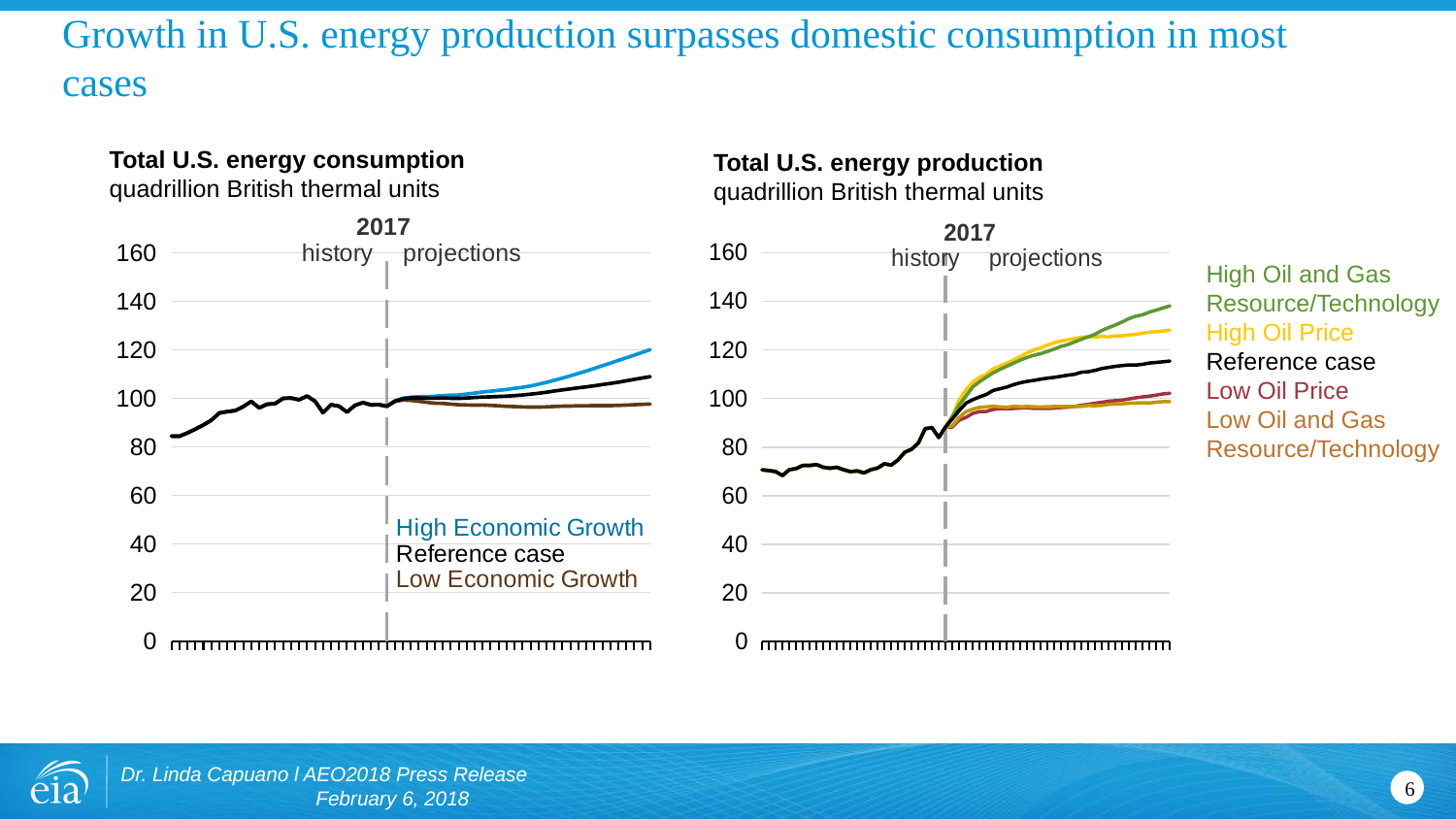

# Growth in U.S. energy production surpasses domestic consumption in most cases
Total U.S. energy consumption
quadrillion British thermal units
Total U.S. energy production
quadrillion British thermal units

### Chart

| Category | High Economic Growth | Low Economic Growth | Reference case |
|---|---|---|---|
| 1990 | 84.484454 | 84.484454 | 84.484454 |
| 1991 | 84.437218 | 84.437218 | 84.437218 |
| 1992 | 85.782168 | 85.782168 | 85.782168 |
| 1993 | 87.365429 | 87.365429 | 87.365429 |
| 1994 | 89.087342 | 89.087342 | 89.087342 |
| 1995 | 91.030614 | 91.030614 | 91.030614 |
| 1996 | 94.02053 | 94.02053 | 94.02053 |
| 1997 | 94.60034 | 94.60034 | 94.60034 |
| 1998 | 95.017738 | 95.017738 | 95.017738 |
| 1999 | 96.648394 | 96.648394 | 96.648394 |
| 2000 | 98.816549 | 98.816549 | 98.816549 |
| 2001 | 96.169673 | 96.169673 | 96.169673 |
| 2002 | 97.643483 | 97.643483 | 97.643483 |
| 2003 | 97.91751 | 97.91751 | 97.91751 |
| 2004 | 100.089709 | 100.089709 | 100.089709 |
| 2005 | 100.187732 | 100.187732 | 100.187732 |
| 2006 | 99.484506 | 99.484506 | 99.484506 |
| 2007 | 101.014775 | 101.014775 | 101.014775 |
| 2008 | 98.89079 | 98.89079 | 98.89079 |
| 2009 | 94.11766 | 94.11766 | 94.11766 |
| 2010 | 97.444109 | 97.444109 | 97.444109 |
| 2011 | 96.846712 | 96.846712 | 96.846712 |
| 2012 | 94.411942 | 94.411942 | 94.411942 |
| 2013 | 97.163516 | 97.163516 | 97.163516 |
| 2014 | 98.322521 | 98.322521 | 98.322521 |
| 2015 | 97.367832 | 97.367832 | 97.367832 |
| 2016 | 97.472638 | 97.472638 | 97.472638 |
| 2017 | 96.797859 | 96.794167 | 96.804192 |
| 2018 | 98.826584 | 98.774094 | 99.003532 |
| 2019 | 100.136703 | 99.372673 | 99.916527 |
| 2020 | 100.560326 | 99.225159 | 100.256256 |
| 2021 | 100.752716 | 98.845886 | 100.236343 |
| 2022 | 100.798927 | 98.42585 | 100.159935 |
| 2023 | 100.924004 | 98.039444 | 100.125069 |
| 2024 | 101.190407 | 98.009117 | 100.233665 |
| 2025 | 101.370117 | 97.692657 | 100.103081 |
| 2026 | 101.460114 | 97.431068 | 100.052597 |
| 2027 | 101.861862 | 97.347618 | 100.200089 |
| 2028 | 102.234047 | 97.277267 | 100.430008 |
| 2029 | 102.690926 | 97.310692 | 100.603012 |
| 2030 | 103.006165 | 97.163986 | 100.697784 |
| 2031 | 103.376457 | 97.004005 | 100.835434 |
| 2032 | 103.717873 | 96.779053 | 100.978966 |
| 2033 | 104.207214 | 96.683044 | 101.200478 |
| 2034 | 104.610886 | 96.54464 | 101.454781 |
| 2035 | 105.155914 | 96.457397 | 101.801956 |
| 2036 | 105.909294 | 96.457367 | 102.149223 |
| 2037 | 106.637123 | 96.561325 | 102.595444 |
| 2038 | 107.554001 | 96.734711 | 103.106865 |
| 2039 | 108.428986 | 96.832771 | 103.549149 |
| 2040 | 109.35713200000001 | 96.888634 | 103.977875 |
| 2041 | 110.34803 | 97.007988 | 104.416901 |
| 2042 | 111.340569 | 97.027191 | 104.79599 |
| 2043 | 112.405418 | 97.067314 | 105.261253 |
| 2044 | 113.520164 | 97.06797 | 105.74189 |
| 2045 | 114.565605 | 97.07914 | 106.220337 |
| 2046 | 115.712578 | 97.16729 | 106.729202 |
| 2047 | 116.77182 | 97.2957 | 107.308517 |
| 2048 | 117.891823 | 97.464661 | 107.896683 |
| 2049 | 119.03466 | 97.587845 | 108.475639 |
| 2050 | 120.155479 | 97.710114 | 109.026733 |

### Chart

| Category | Low Oil Price | High Oil Price | High Oil and Gas Resource and Technology | Low Oil and Gas Resource and Technology | Reference case |
|---|---|---|---|---|---|
| 1990 | 70.703966 | 70.703966 | 70.703966 | 70.703966 | 70.703966 |
| 1991 | 70.361632 | 70.361632 | 70.361632 | 70.361632 | 70.361632 |
| 1992 | 69.954806 | 69.954806 | 69.954806 | 69.954806 | 69.954806 |
| 1993 | 68.314475 | 68.314475 | 68.314475 | 68.314475 | 68.314475 |
| 1994 | 70.724641 | 70.724641 | 70.724641 | 70.724641 | 70.724641 |
| 1995 | 71.172861 | 71.172861 | 71.172861 | 71.172861 | 71.172861 |
| 1996 | 72.484766 | 72.484766 | 72.484766 | 72.484766 | 72.484766 |
| 1997 | 72.470469 | 72.470469 | 72.470469 | 72.470469 | 72.470469 |
| 1998 | 72.874599 | 72.874599 | 72.874599 | 72.874599 | 72.874599 |
| 1999 | 71.740293 | 71.740293 | 71.740293 | 71.740293 | 71.740293 |
| 2000 | 71.330004 | 71.330004 | 71.330004 | 71.330004 | 71.330004 |
| 2001 | 71.73193 | 71.73193 | 71.73193 | 71.73193 | 71.73193 |
| 2002 | 70.709952 | 70.709952 | 70.709952 | 70.709952 | 70.709952 |
| 2003 | 69.934813 | 69.934813 | 69.934813 | 69.934813 | 69.934813 |
| 2004 | 70.22766 | 70.22766 | 70.22766 | 70.22766 | 70.22766 |
| 2005 | 69.430709 | 69.430709 | 69.430709 | 69.430709 | 69.430709 |
| 2006 | 70.734537 | 70.734537 | 70.734537 | 70.734537 | 70.734537 |
| 2007 | 71.397718 | 71.397718 | 71.397718 | 71.397718 | 71.397718 |
| 2008 | 73.200267 | 73.200267 | 73.200267 | 73.200267 | 73.200267 |
| 2009 | 72.635597 | 72.635597 | 72.635597 | 72.635597 | 72.635597 |
| 2010 | 74.727588 | 74.727588 | 74.727588 | 74.727588 | 74.727588 |
| 2011 | 77.906927 | 77.906927 | 77.906927 | 77.906927 | 77.906927 |
| 2012 | 79.128782 | 79.128782 | 79.128782 | 79.128782 | 79.128782 |
| 2013 | 81.692719 | 81.692719 | 81.692719 | 81.692719 | 81.692719 |
| 2014 | 87.574851 | 87.574851 | 87.574851 | 87.574851 | 87.574851 |
| 2015 | 88.030863 | 88.030863 | 88.030863 | 88.030863 | 88.030863 |
| 2016 | 83.962881 | 83.962881 | 83.962881 | 83.962881 | 83.962881 |
| 2017 | 88.285522 | 88.333809 | 88.219284 | 88.304901 | 88.37059 |
| 2018 | 88.276367 | 92.764893 | 92.535522 | 88.697357 | 91.59568 |
| 2019 | 91.102859 | 99.296127 | 97.303726 | 92.204102 | 94.982979 |
| 2020 | 92.227364 | 103.487335 | 100.937767 | 94.561737 | 98.082237 |
| 2021 | 93.869736 | 106.635468 | 104.756401 | 95.65078 | 99.513313 |
| 2022 | 94.604919 | 108.73098 | 106.912445 | 96.345749 | 100.66423 |
| 2023 | 94.671928 | 109.939507 | 108.780426 | 96.562485 | 101.668304 |
| 2024 | 95.508789 | 112.155823 | 110.529022 | 96.843117 | 103.301491 |
| 2025 | 95.81398 | 113.32058 | 111.956207 | 96.550941 | 104.006012 |
| 2026 | 95.752907 | 114.481934 | 113.235199 | 96.335693 | 104.675575 |
| 2027 | 95.901779 | 115.827103 | 114.526382 | 96.782791 | 105.662231 |
| 2028 | 96.053345 | 117.264656 | 115.795799 | 96.620613 | 106.480881 |
| 2029 | 96.232208 | 118.785912 | 116.859291 | 96.70134 | 107.037315 |
| 2030 | 95.957138 | 119.960381 | 117.77459 | 96.618889 | 107.443016 |
| 2031 | 95.958893 | 120.81974 | 118.428261 | 96.491623 | 107.954361 |
| 2032 | 95.907661 | 121.979034 | 119.357643 | 96.603302 | 108.350792 |
| 2033 | 96.042458 | 122.921844 | 120.31218 | 96.695518 | 108.693619 |
| 2034 | 96.280106 | 123.659187 | 121.402702 | 96.690216 | 109.147514 |
| 2035 | 96.447868 | 124.14917 | 122.163788 | 96.690788 | 109.57515 |
| 2036 | 96.76236 | 124.645599 | 123.242668 | 96.734222 | 109.966301 |
| 2037 | 97.21553 | 125.197197 | 124.369682 | 96.769806 | 110.802246 |
| 2038 | 97.589149 | 125.437592 | 125.358582 | 97.114746 | 111.006592 |
| 2039 | 98.045761 | 125.318565 | 126.436127 | 97.022141 | 111.58947 |
| 2040 | 98.4515 | 125.613777 | 128.00325 | 97.161873 | 112.316925 |
| 2041 | 98.909126 | 125.324829 | 129.168015 | 97.603531 | 112.797371 |
| 2042 | 99.097008 | 125.765549 | 130.257187 | 97.762329 | 113.202438 |
| 2043 | 99.354507 | 125.788727 | 131.485199 | 97.794006 | 113.548126 |
| 2044 | 99.826134 | 126.150642 | 132.880981 | 98.069397 | 113.809341 |
| 2045 | 100.275253 | 126.396034 | 133.901016 | 98.170944 | 113.731804 |
| 2046 | 100.647667 | 126.889648 | 134.442551 | 98.214325 | 114.061096 |
| 2047 | 100.965996 | 127.23848 | 135.534912 | 98.165306 | 114.566956 |
| 2048 | 101.386902 | 127.479004 | 136.336868 | 98.500023 | 114.810867 |
| 2049 | 101.881821 | 127.758446 | 137.237869 | 98.70697 | 115.093811 |
| 2050 | 102.131004 | 128.13031 | 138.104126 | 98.699219 | 115.382721 |
High Oil and Gas Resource/Technology
High Oil Price
Reference case
Low Oil Price
Low Oil and Gas Resource/Technology
Dr. Linda Capuano l AEO2018 Press Release                                       February 6, 2018
6